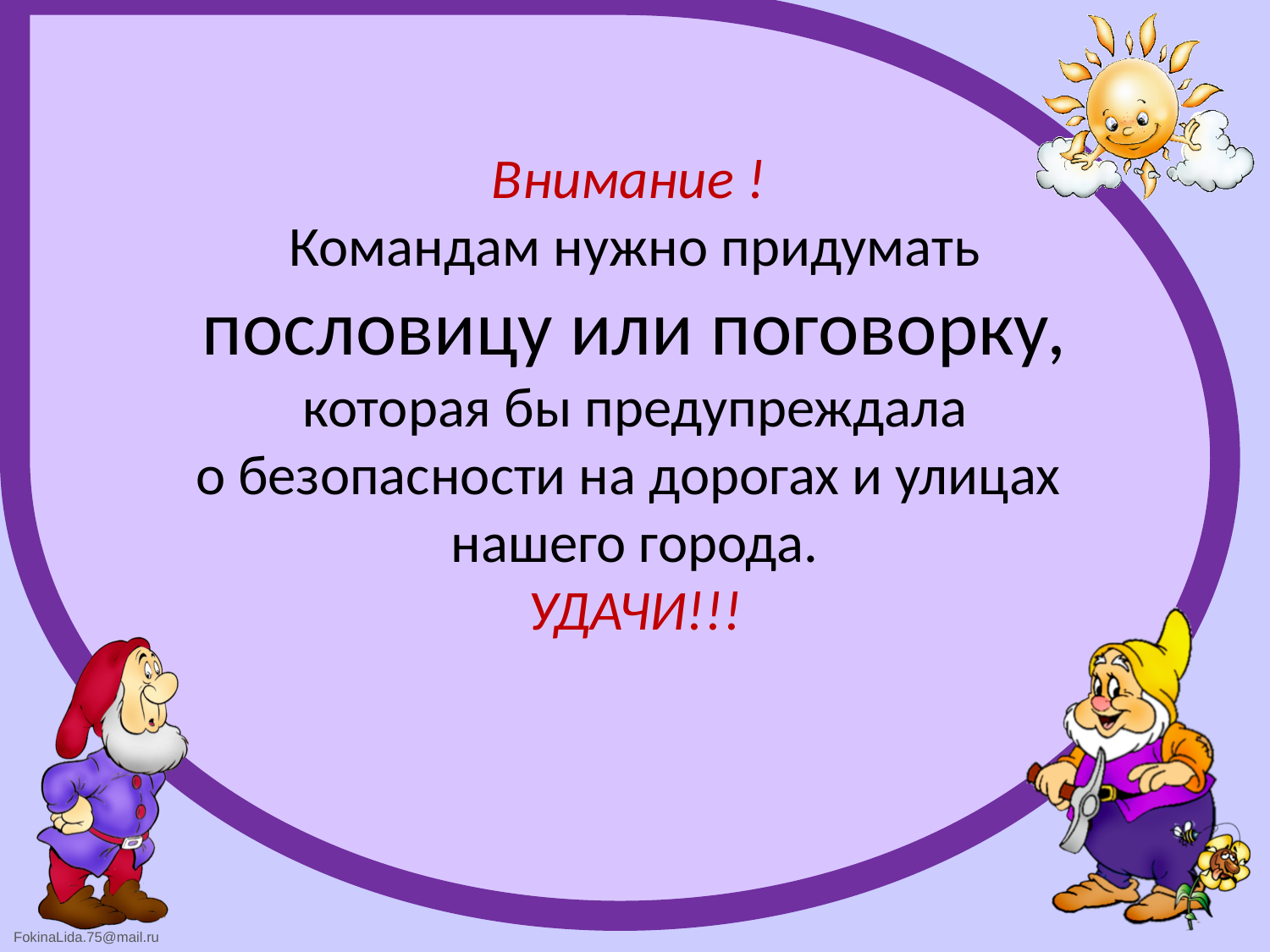

# Внимание ! Командам нужно придумать пословицу или поговорку, которая бы предупреждала о безопасности на дорогах и улицах нашего города. УДАЧИ!!!